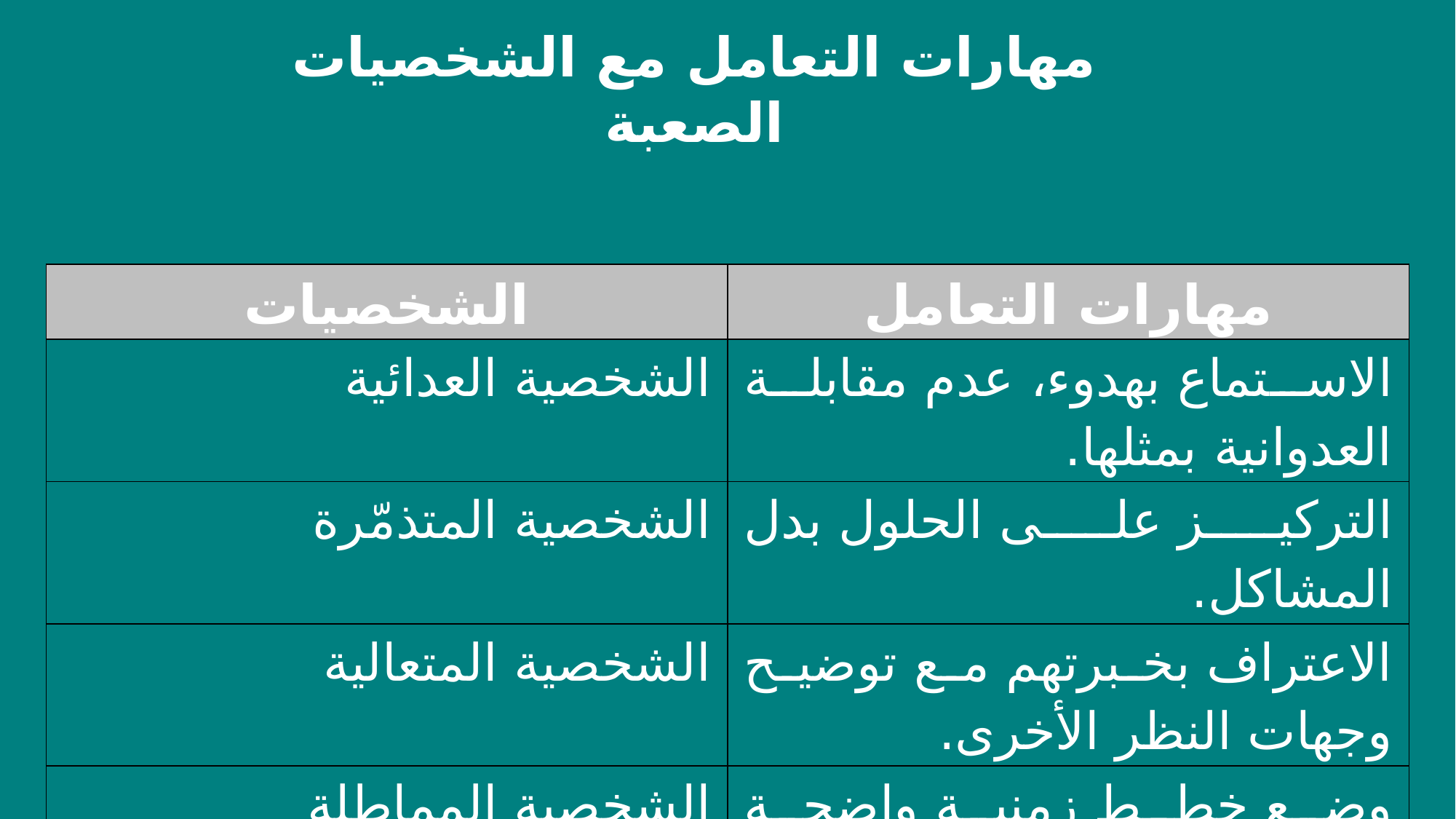

مهارات التعامل مع الشخصيات الصعبة
| الشخصيات | مهارات التعامل |
| --- | --- |
| الشخصية العدائية | الاستماع بهدوء، عدم مقابلة العدوانية بمثلها. |
| الشخصية المتذمّرة | التركيز على الحلول بدل المشاكل. |
| الشخصية المتعالية | الاعتراف بخبرتهم مع توضيح وجهات النظر الأخرى. |
| الشخصية المماطلة | وضع خطط زمنية واضحة ومتابعة منتظمة. |